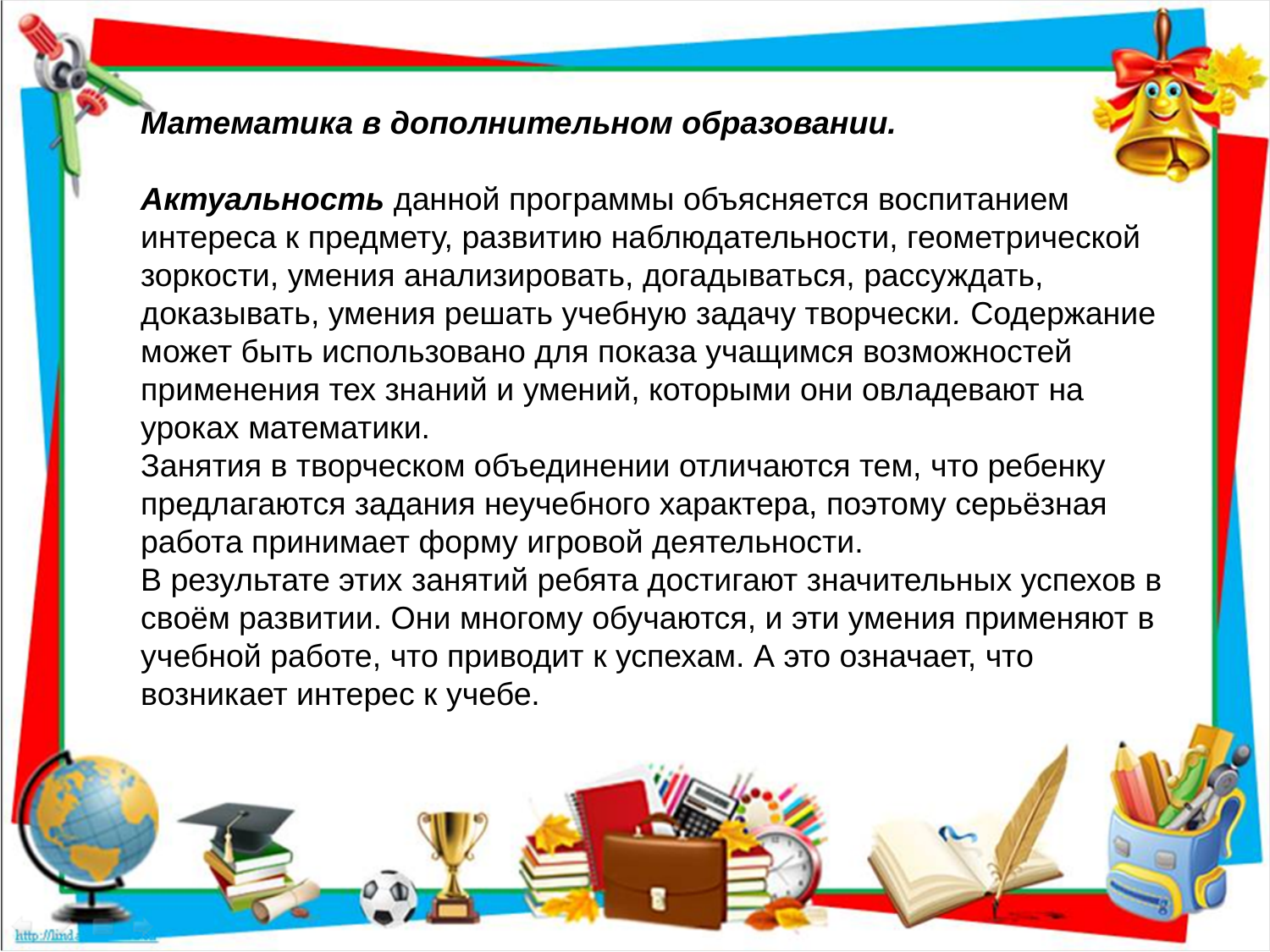

Математика в дополнительном образовании.

Актуальность данной программы объясняется воспитанием интереса к предмету, развитию наблюдательности, геометрической зоркости, умения анализировать, догадываться, рассуждать, доказывать, умения решать учебную задачу творчески. Содержание может быть использовано для показа учащимся возможностей применения тех знаний и умений, которыми они овладевают на уроках математики.
Занятия в творческом объединении отличаются тем, что ребенку предлагаются задания неучебного характера, поэтому серьёзная работа принимает форму игровой деятельности.
В результате этих занятий ребята достигают значительных успехов в своём развитии. Они многому обучаются, и эти умения применяют в учебной работе, что приводит к успехам. А это означает, что возникает интерес к учебе.